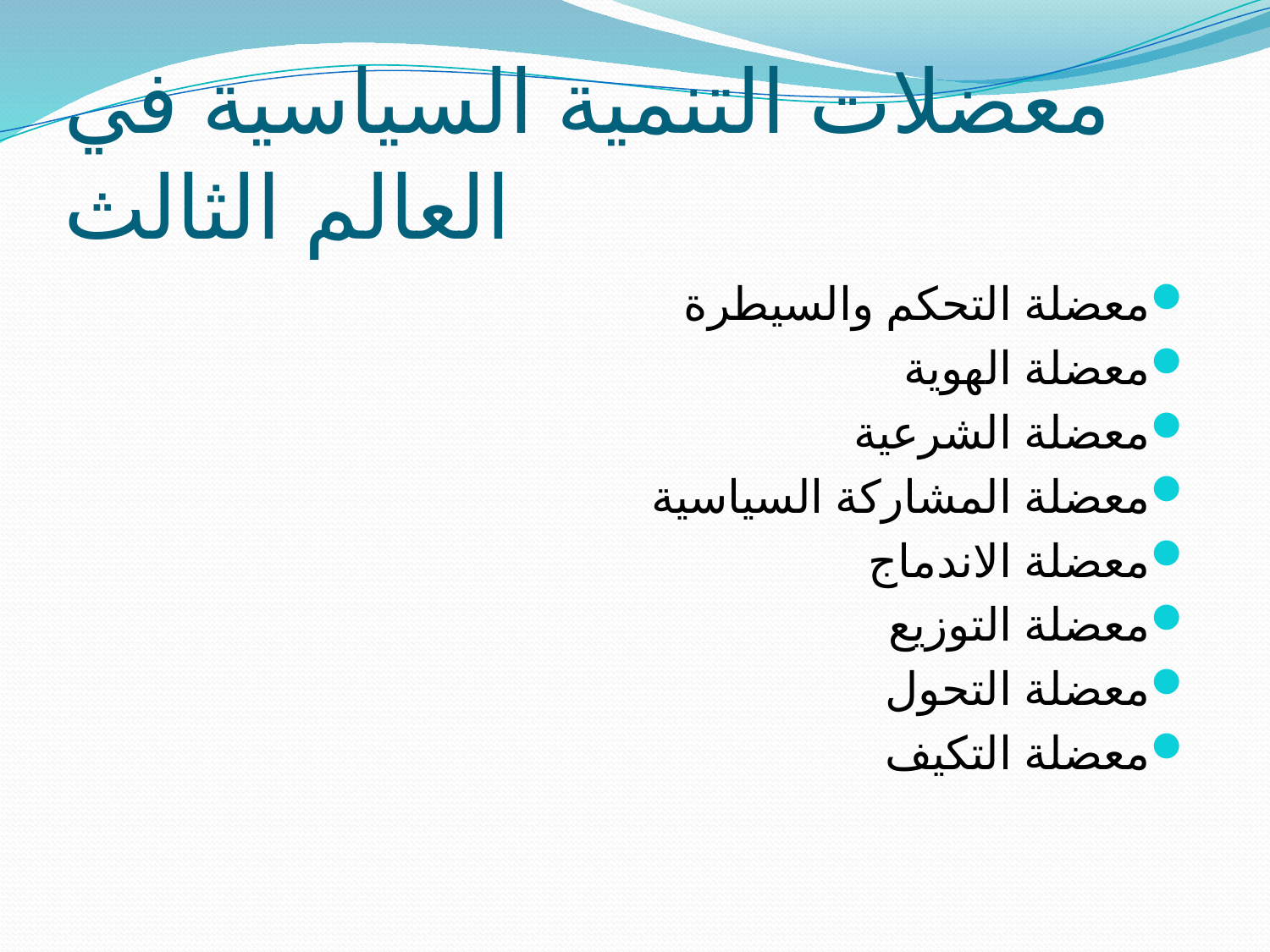

# معضلات التنمية السياسية في العالم الثالث
معضلة التحكم والسيطرة
معضلة الهوية
معضلة الشرعية
معضلة المشاركة السياسية
معضلة الاندماج
معضلة التوزيع
معضلة التحول
معضلة التكيف